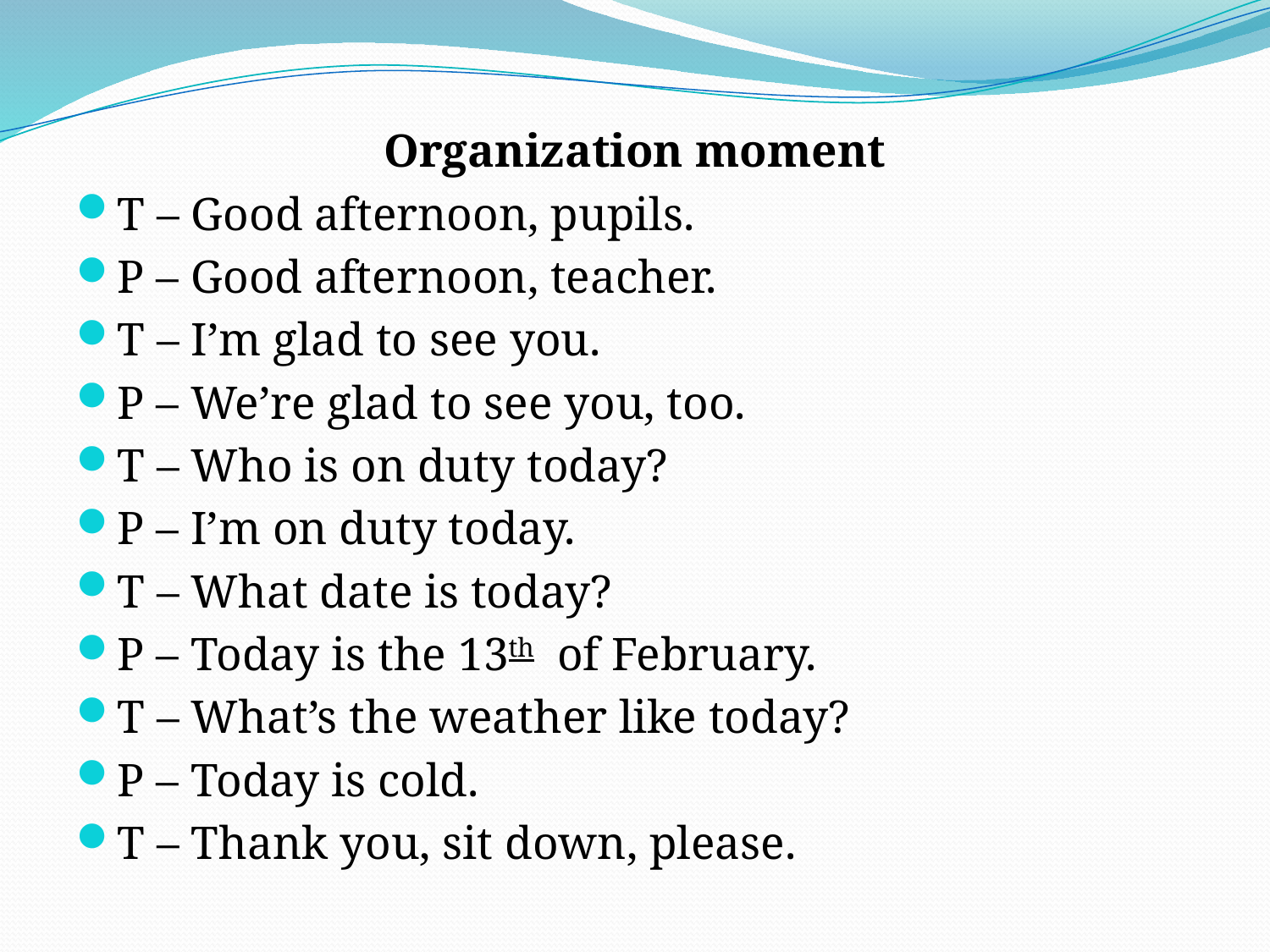

Organization moment
T – Good afternoon, pupils.
P – Good afternoon, teacher.
T – I’m glad to see you.
P – We’re glad to see you, too.
T – Who is on duty today?
P – I’m on duty today.
T – What date is today?
P – Today is the 13th  of February.
T – What’s the weather like today?
P – Today is cold.
T – Thank you, sit down, please.